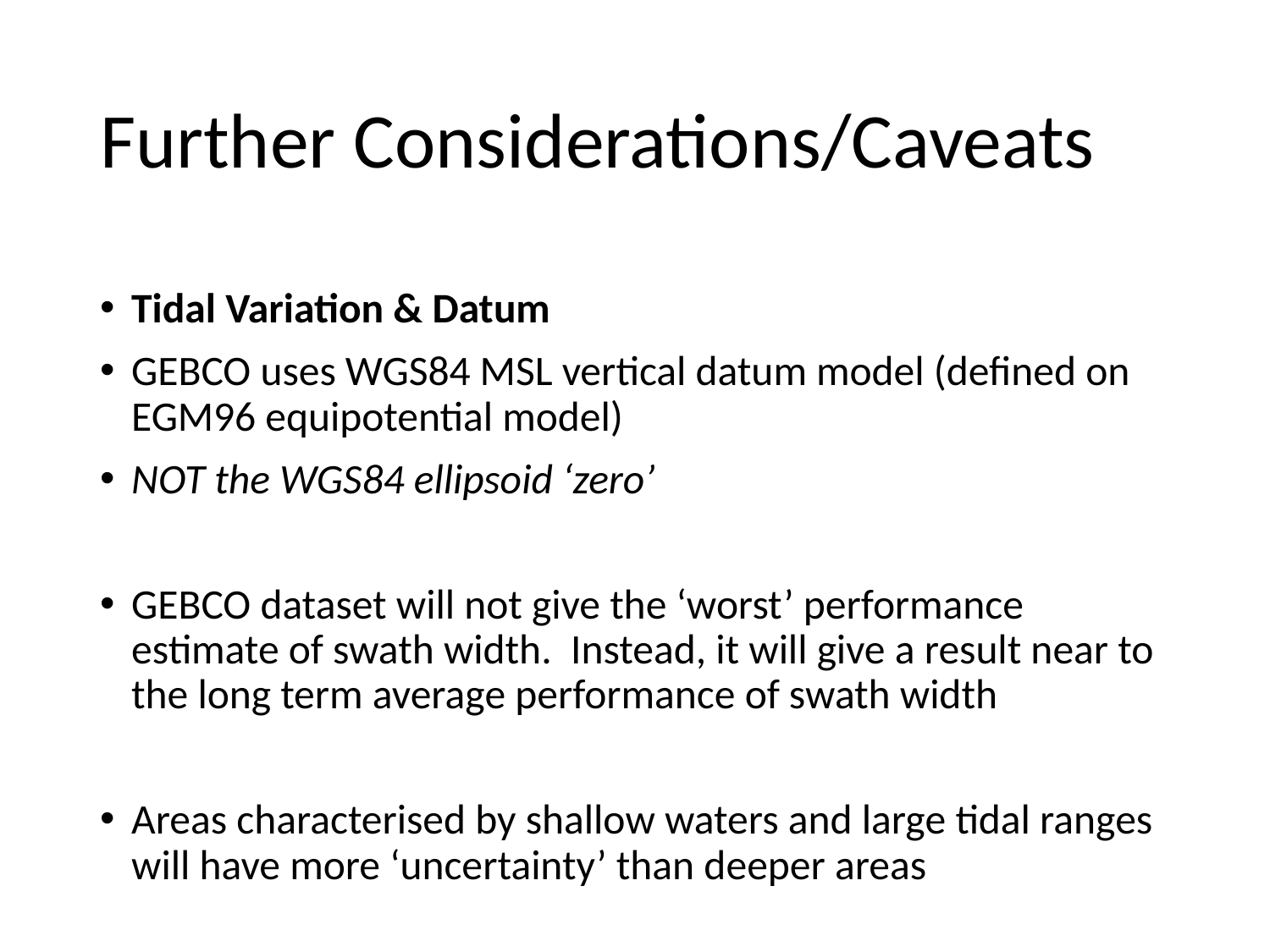

# Further Considerations/Caveats

Tidal Variation & Datum
GEBCO uses WGS84 MSL vertical datum model (defined on EGM96 equipotential model)
NOT the WGS84 ellipsoid ‘zero’

GEBCO dataset will not give the ‘worst’ performance estimate of swath width.  Instead, it will give a result near to the long term average performance of swath width

Areas characterised by shallow waters and large tidal ranges will have more ‘uncertainty’ than deeper areas